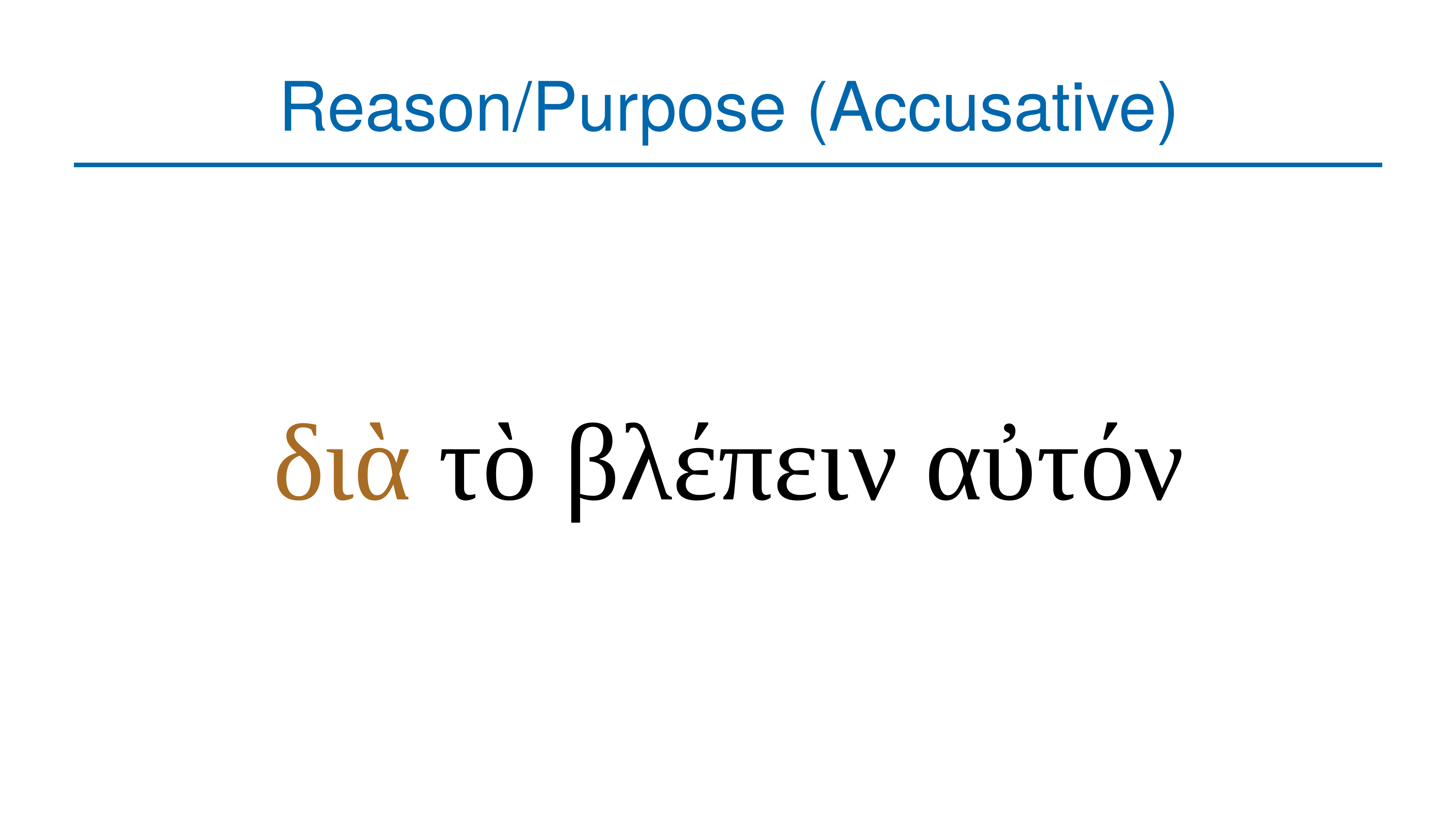

# Reason/Purpose (Accusative)
διὰ τὸ βλέπειν αὐτόν